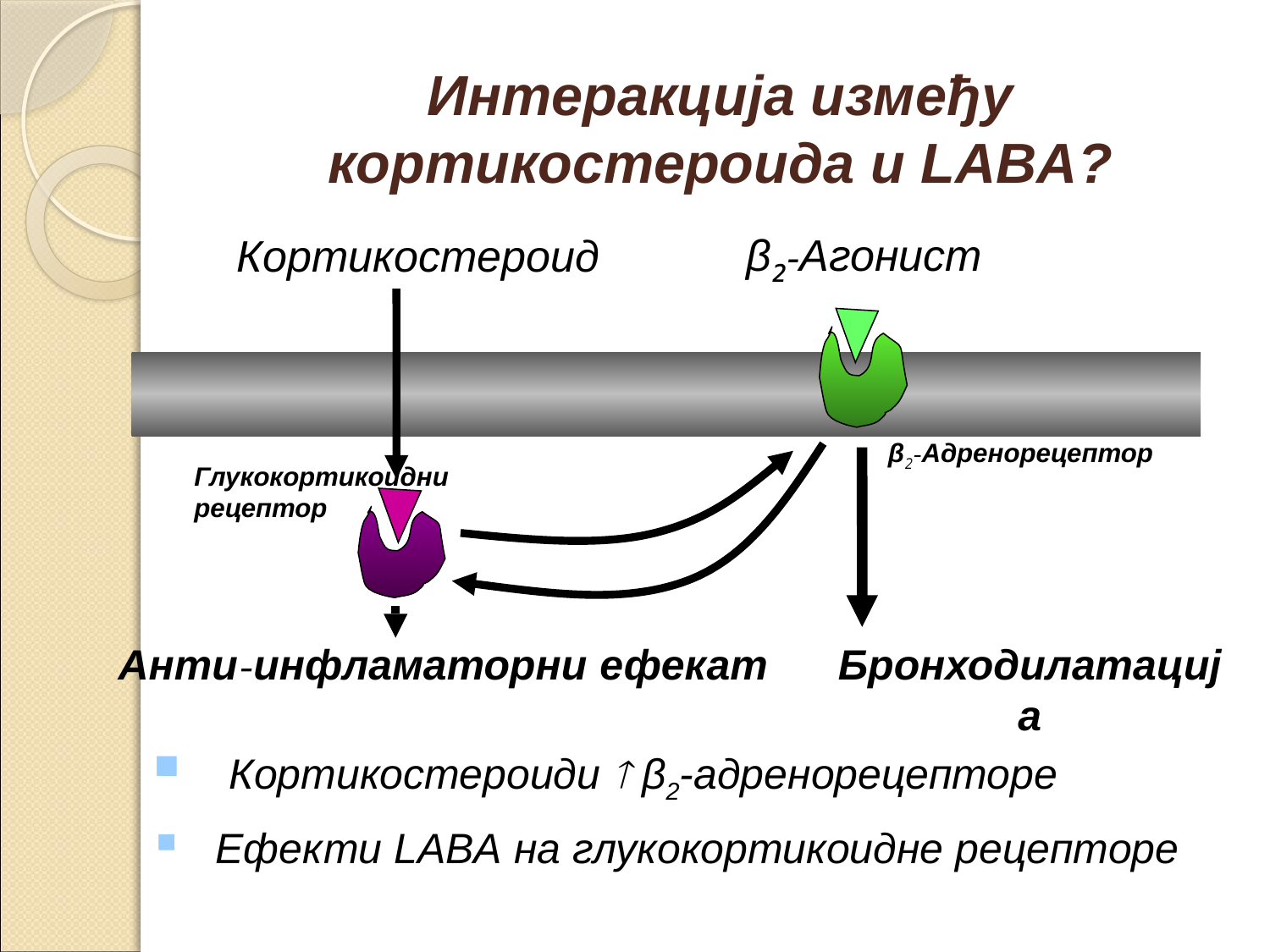

# Интеракција између кортикостероида и LABА?
β2-Агонист
Кортикостероид

β2-Адренорецептор

Глукокортикоидни
рецептор

Анти-инфламаторни ефекат
Бронходилатација
 Кортикостероиди ↑ β2-адренорецепторе
Ефекти LABА на глукокортикоидне рецепторе